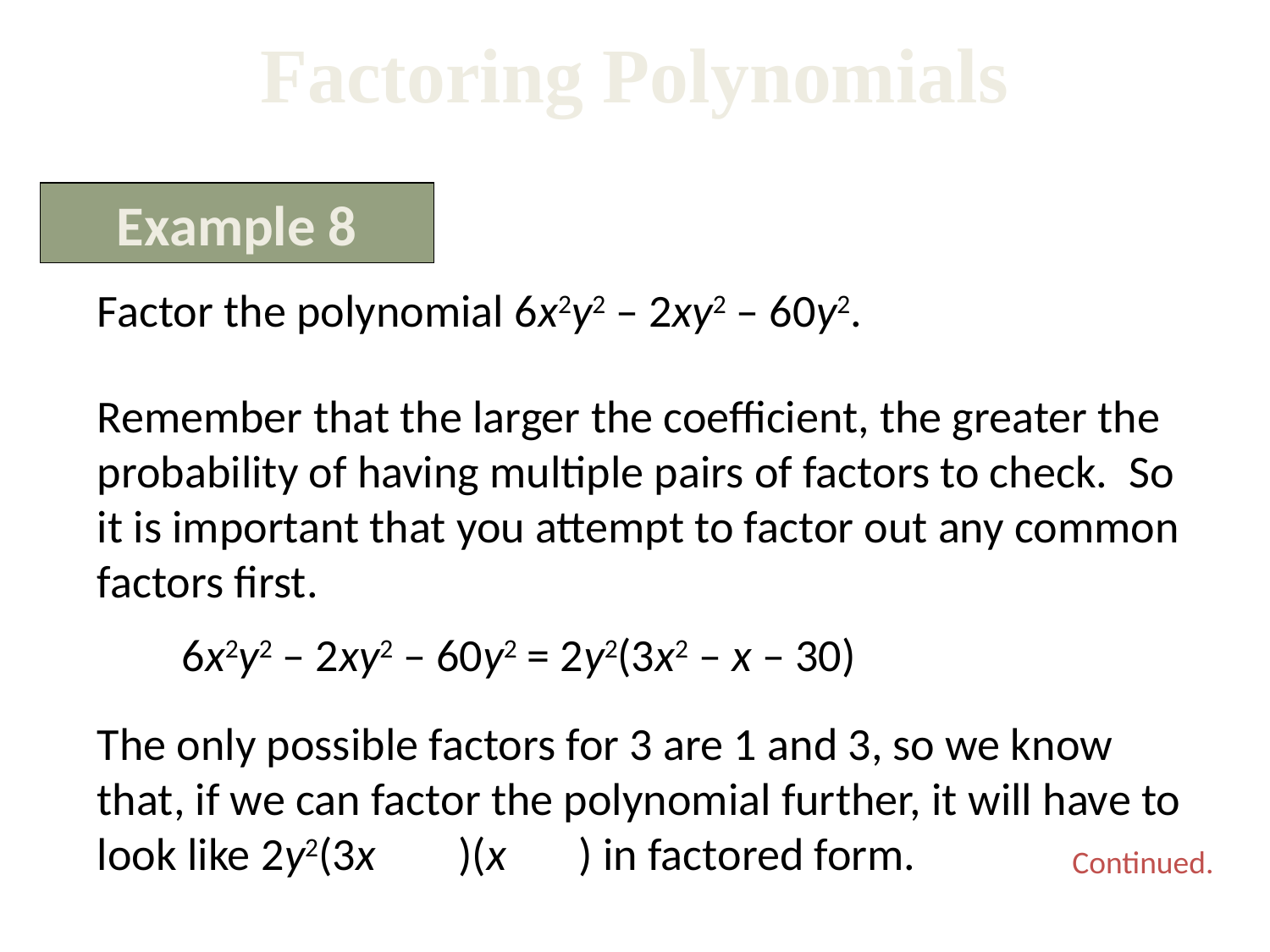

Factoring Polynomials
Example 8
Factor the polynomial 6x2y2 – 2xy2 – 60y2.
Remember that the larger the coefficient, the greater the probability of having multiple pairs of factors to check.  So it is important that you attempt to factor out any common factors first.
6x2y2 – 2xy2 – 60y2 = 2y2(3x2 – x – 30)
The only possible factors for 3 are 1 and 3, so we know that, if we can factor the polynomial further, it will have to look like 2y2(3x        )(x       ) in factored form.
Continued.